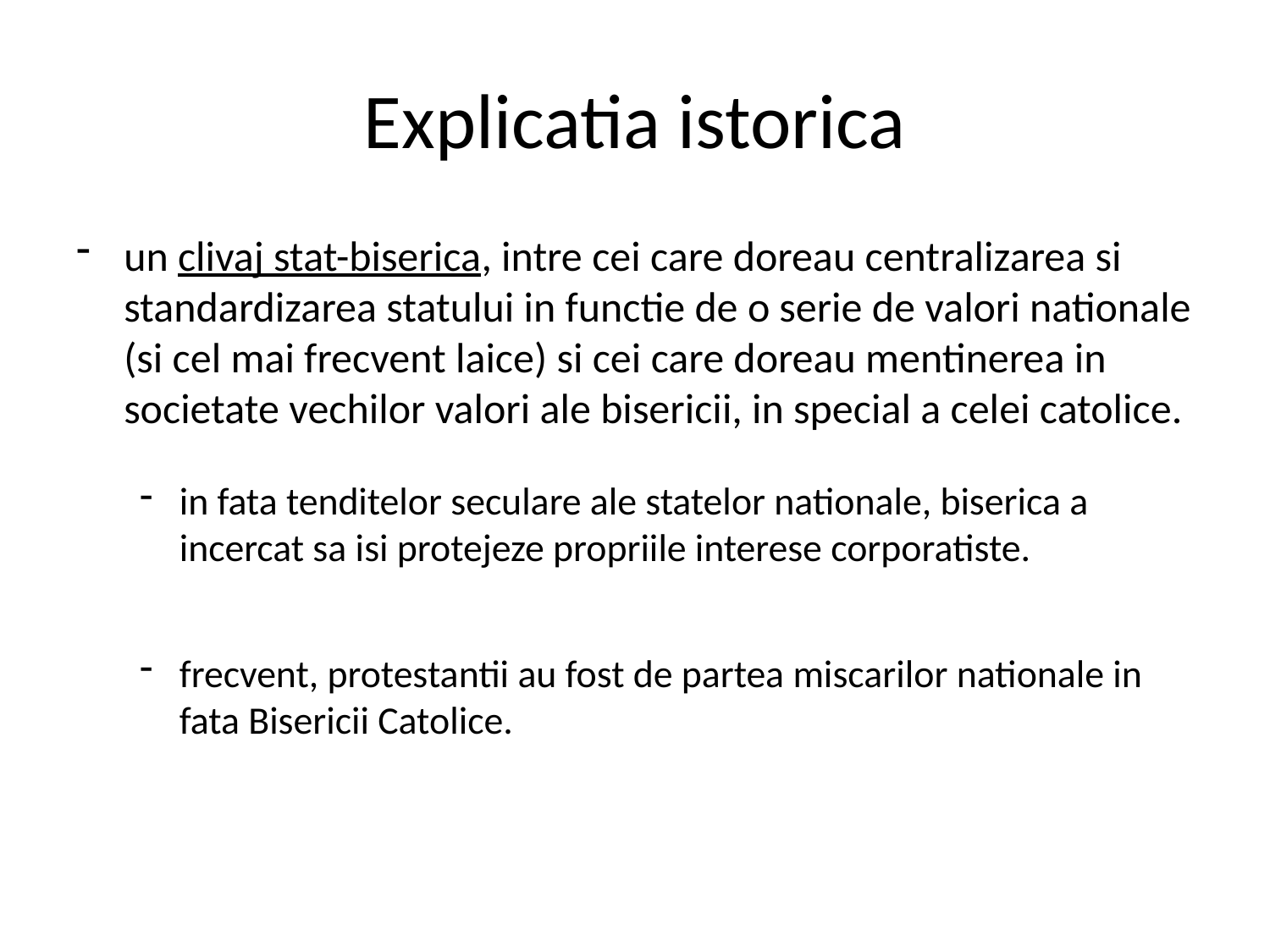

# Explicatia istorica
un clivaj stat-biserica, intre cei care doreau centralizarea si standardizarea statului in functie de o serie de valori nationale (si cel mai frecvent laice) si cei care doreau mentinerea in societate vechilor valori ale bisericii, in special a celei catolice.

in fata tenditelor seculare ale statelor nationale, biserica a incercat sa isi protejeze propriile interese corporatiste.

frecvent, protestantii au fost de partea miscarilor nationale in fata Bisericii Catolice.